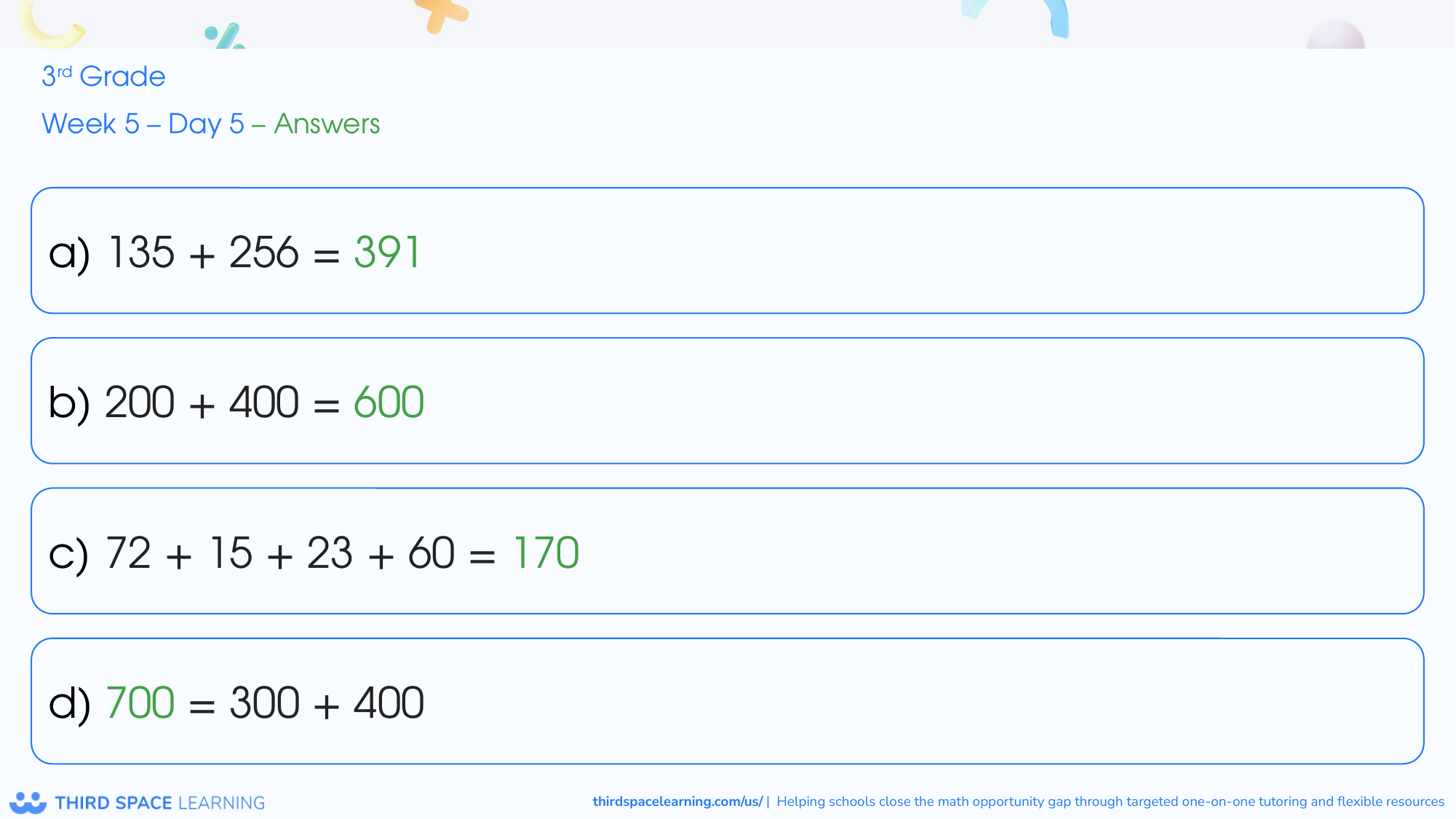

3rd Grade
Week 5 – Day 5 – Answers
135 + 256 = 391
200 + 400 = 600
72 + 15 + 23 + 60 = 170
700 = 300 + 400